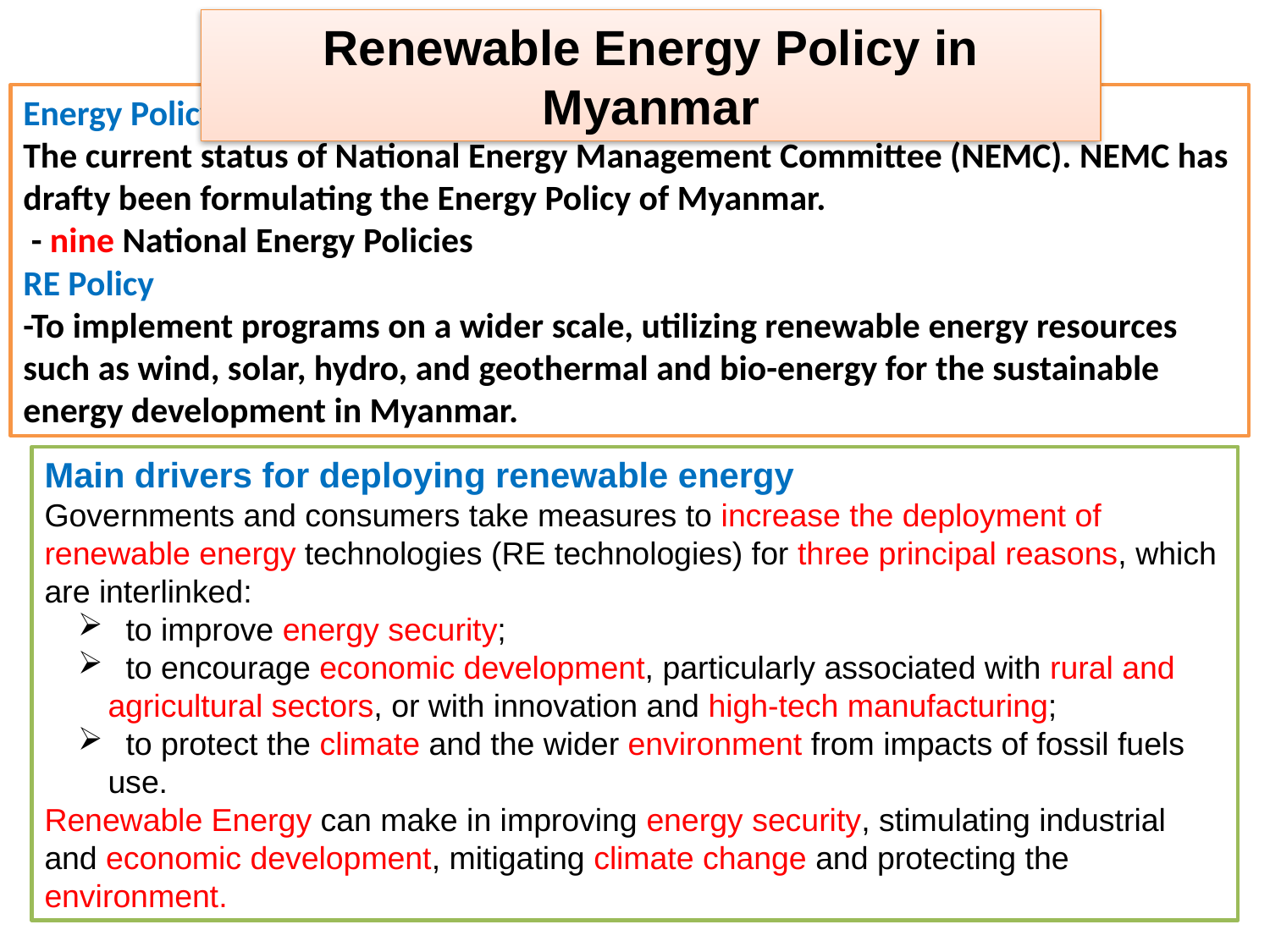

Renewable Energy Policy in Myanmar
Energy Policy
The current status of National Energy Management Committee (NEMC). NEMC has drafty been formulating the Energy Policy of Myanmar.
 - nine National Energy Policies
RE Policy
-To implement programs on a wider scale, utilizing renewable energy resources such as wind, solar, hydro, and geothermal and bio-energy for the sustainable energy development in Myanmar.
Main drivers for deploying renewable energy
Governments and consumers take measures to increase the deployment of renewable energy technologies (RE technologies) for three principal reasons, which are interlinked:
  to improve energy security;
  to encourage economic development, particularly associated with rural and agricultural sectors, or with innovation and high‐tech manufacturing;
  to protect the climate and the wider environment from impacts of fossil fuels use.
Renewable Energy can make in improving energy security, stimulating industrial and economic development, mitigating climate change and protecting the environment.
3